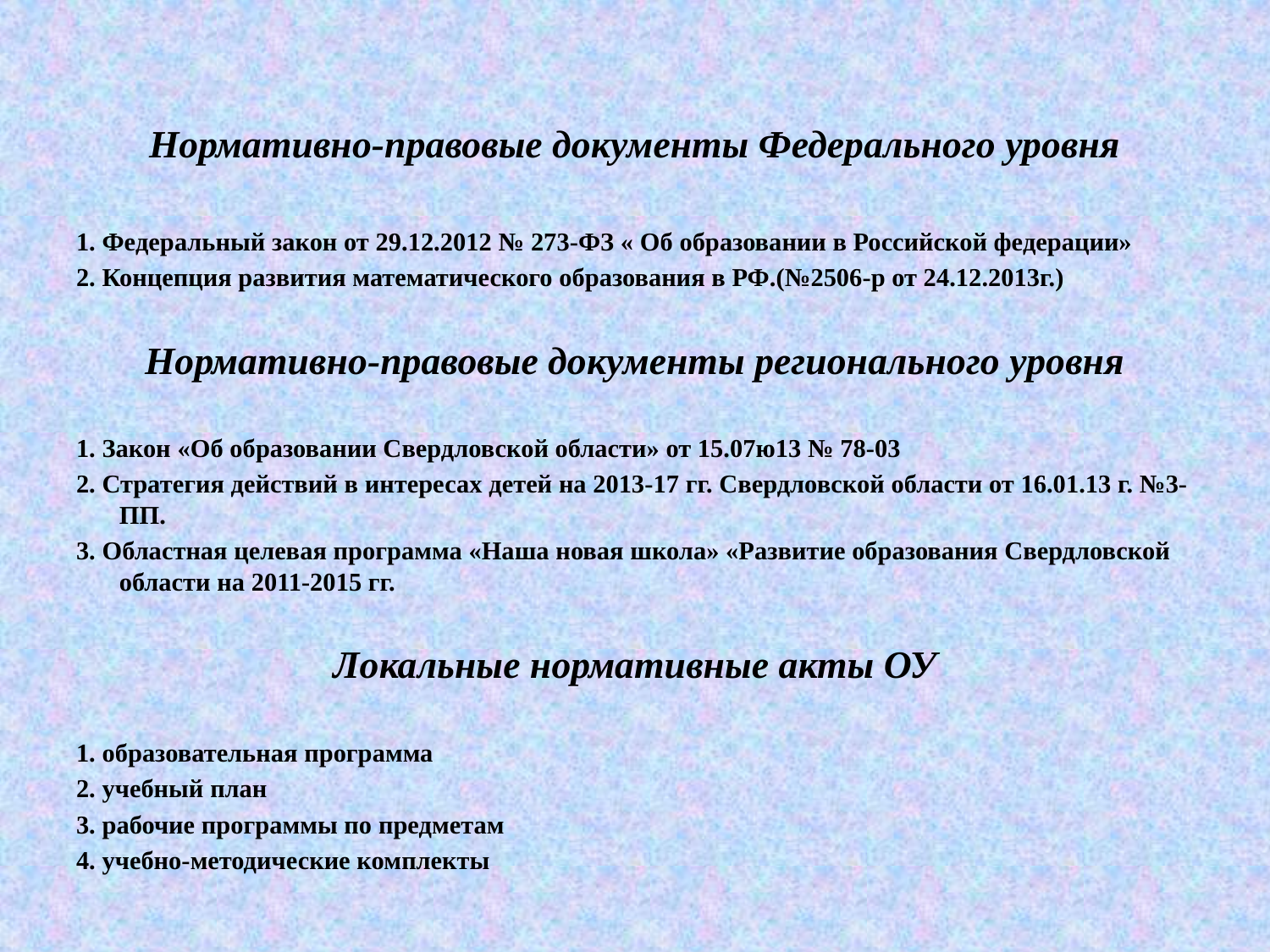

Нормативно-правовые документы Федерального уровня

1. Федеральный закон от 29.12.2012 № 273-ФЗ « Об образовании в Российской федерации»
2. Концепция развития математического образования в РФ.(№2506-р от 24.12.2013г.)

Нормативно-правовые документы регионального уровня

1. Закон «Об образовании Свердловской области» от 15.07ю13 № 78-03
2. Стратегия действий в интересах детей на 2013-17 гг. Свердловской области от 16.01.13 г. №3-ПП.
3. Областная целевая программа «Наша новая школа» «Развитие образования Свердловской области на 2011-2015 гг.

Локальные нормативные акты ОУ

1. образовательная программа
2. учебный план
3. рабочие программы по предметам
4. учебно-методические комплекты